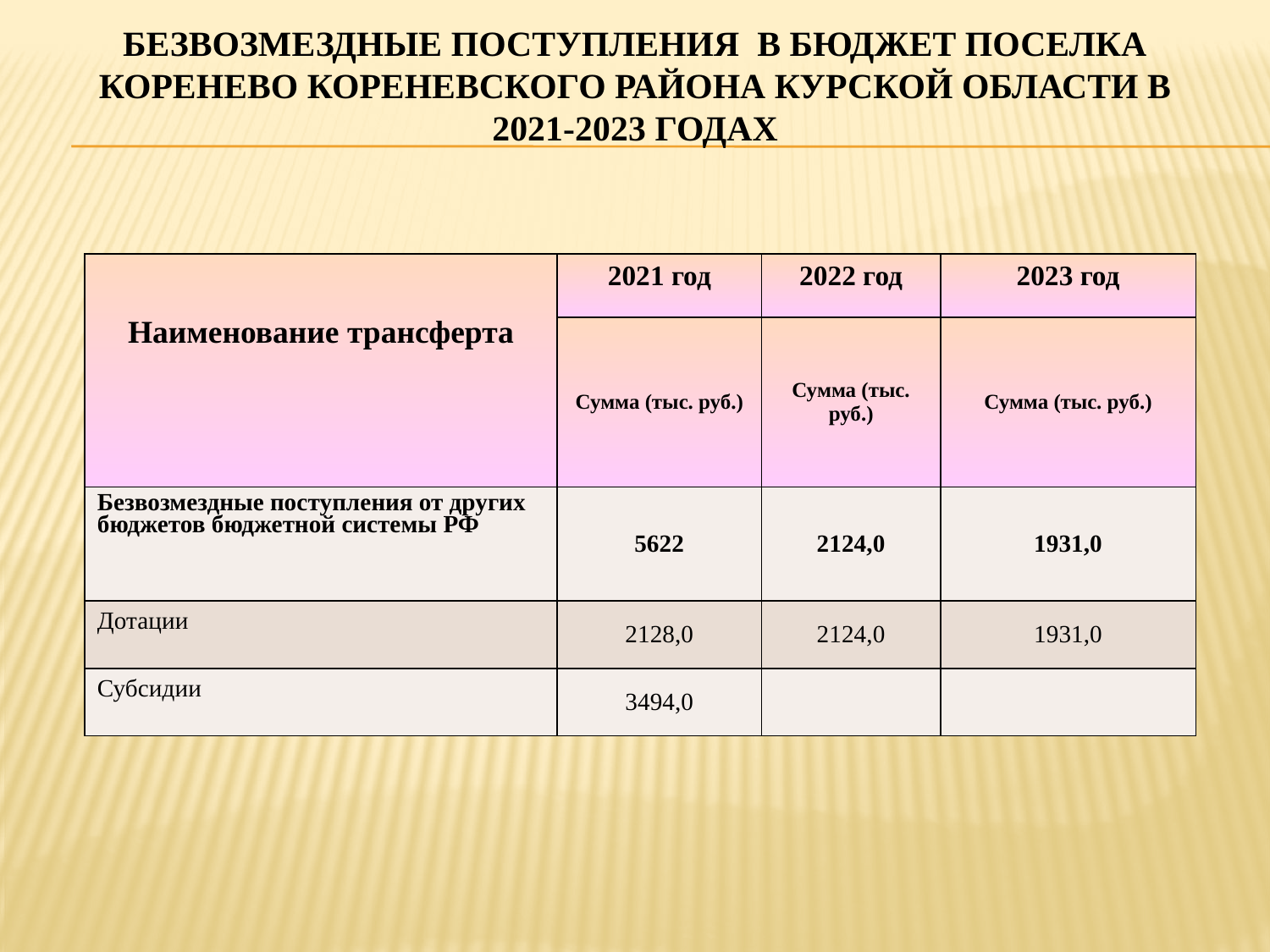

# Безвозмездные поступления  в бюджет поселка коренево кореневского района курской области в 2021-2023 годах
| Наименование трансферта | 2021 год | 2022 год | 2023 год |
| --- | --- | --- | --- |
|  | Сумма (тыс. руб.) | Сумма (тыс. руб.) | Сумма (тыс. руб.) |
| Безвозмездные поступления от других бюджетов бюджетной системы РФ | 5622 | 2124,0 | 1931,0 |
| Дотации | 2128,0 | 2124,0 | 1931,0 |
| Субсидии | 3494,0 |  |  |